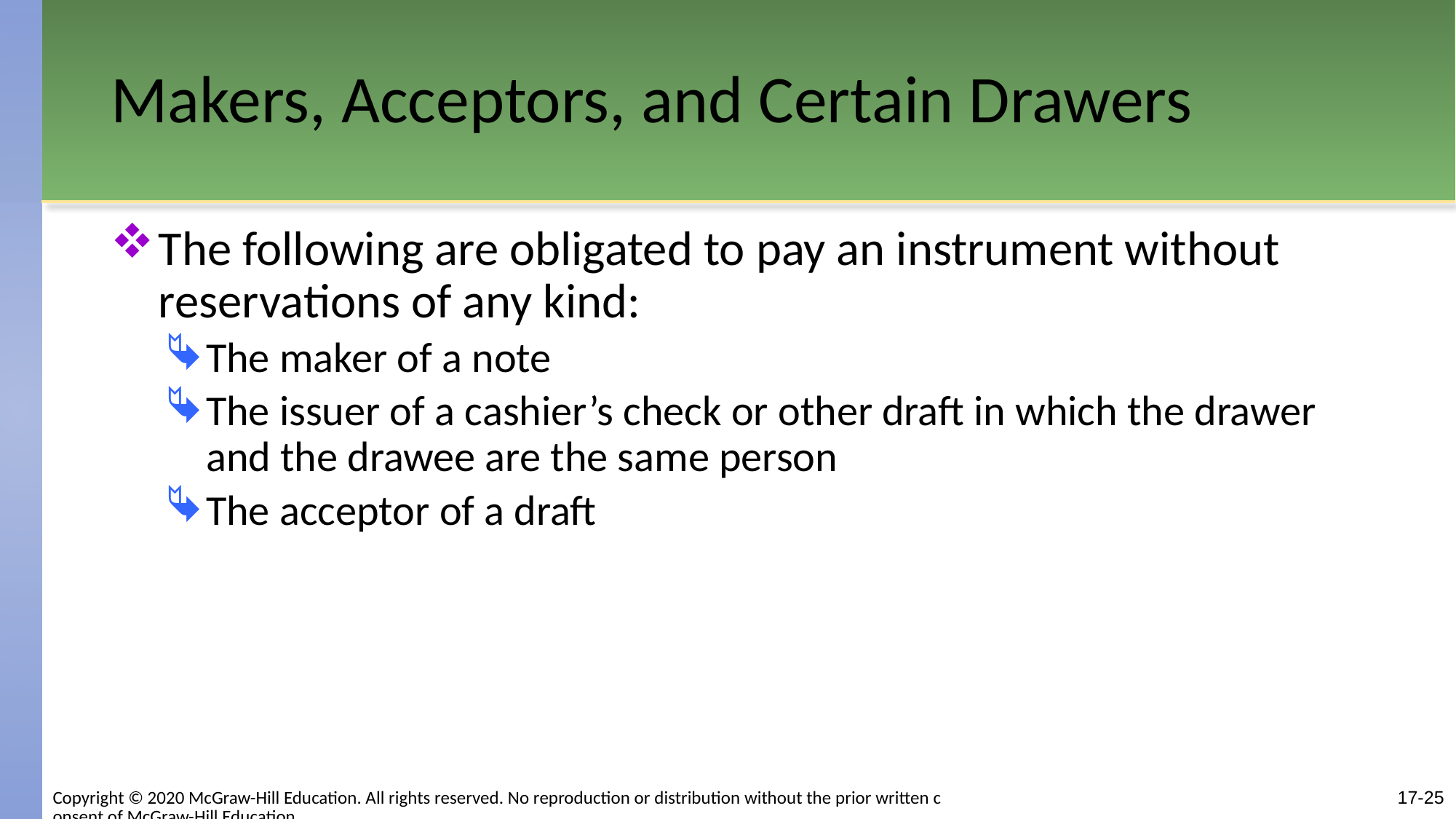

# Makers, Acceptors, and Certain Drawers
The following are obligated to pay an instrument without reservations of any kind:
The maker of a note
The issuer of a cashier’s check or other draft in which the drawer and the drawee are the same person
The acceptor of a draft

17-25
Copyright © 2020 McGraw-Hill Education. All rights reserved. No reproduction or distribution without the prior written consent of McGraw-Hill Education.